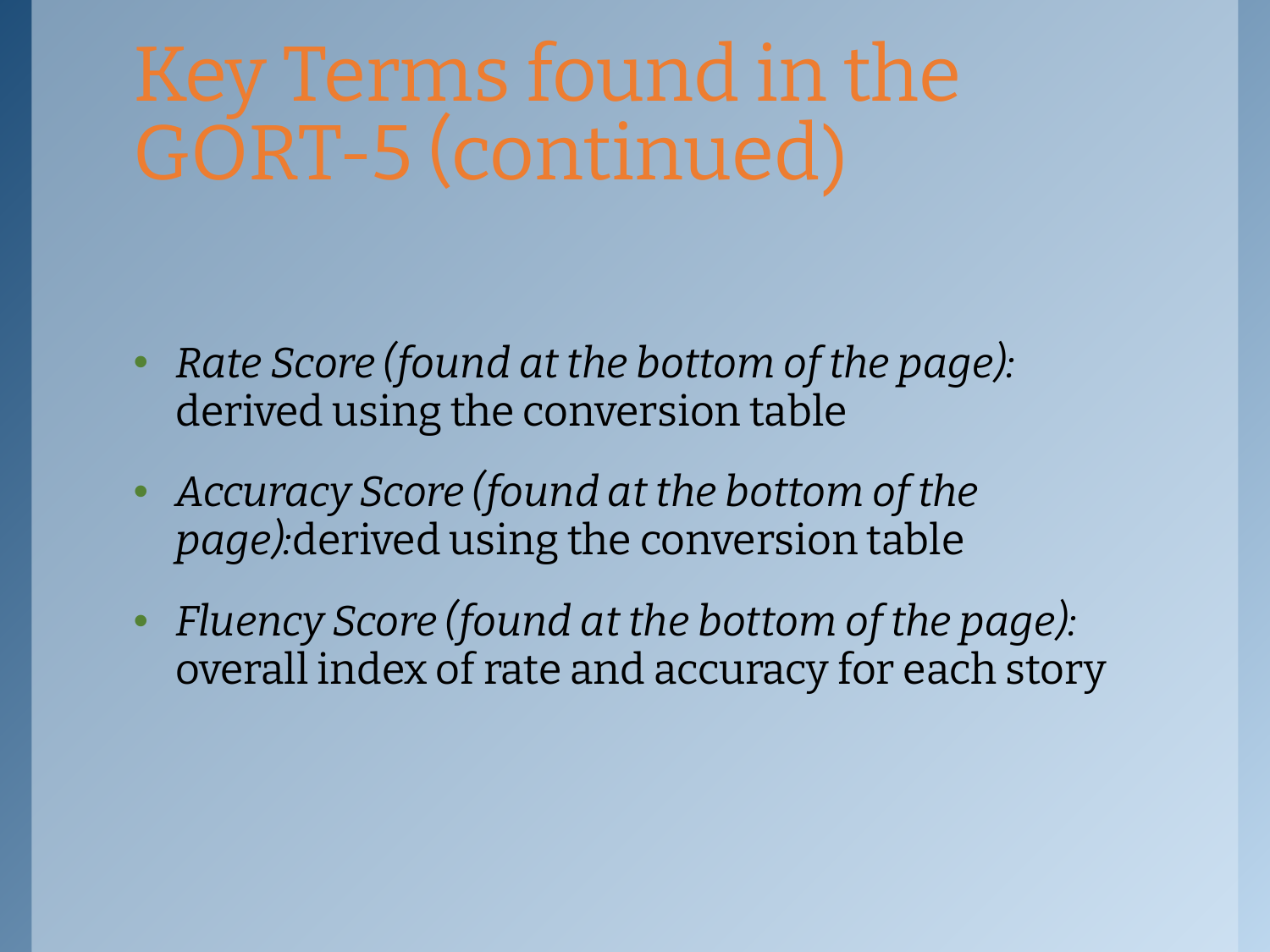

# Key Terms found in the GORT-5 (continued)
Rate Score (found at the bottom of the page): derived using the conversion table
Accuracy Score (found at the bottom of the page):derived using the conversion table
Fluency Score (found at the bottom of the page): overall index of rate and accuracy for each story